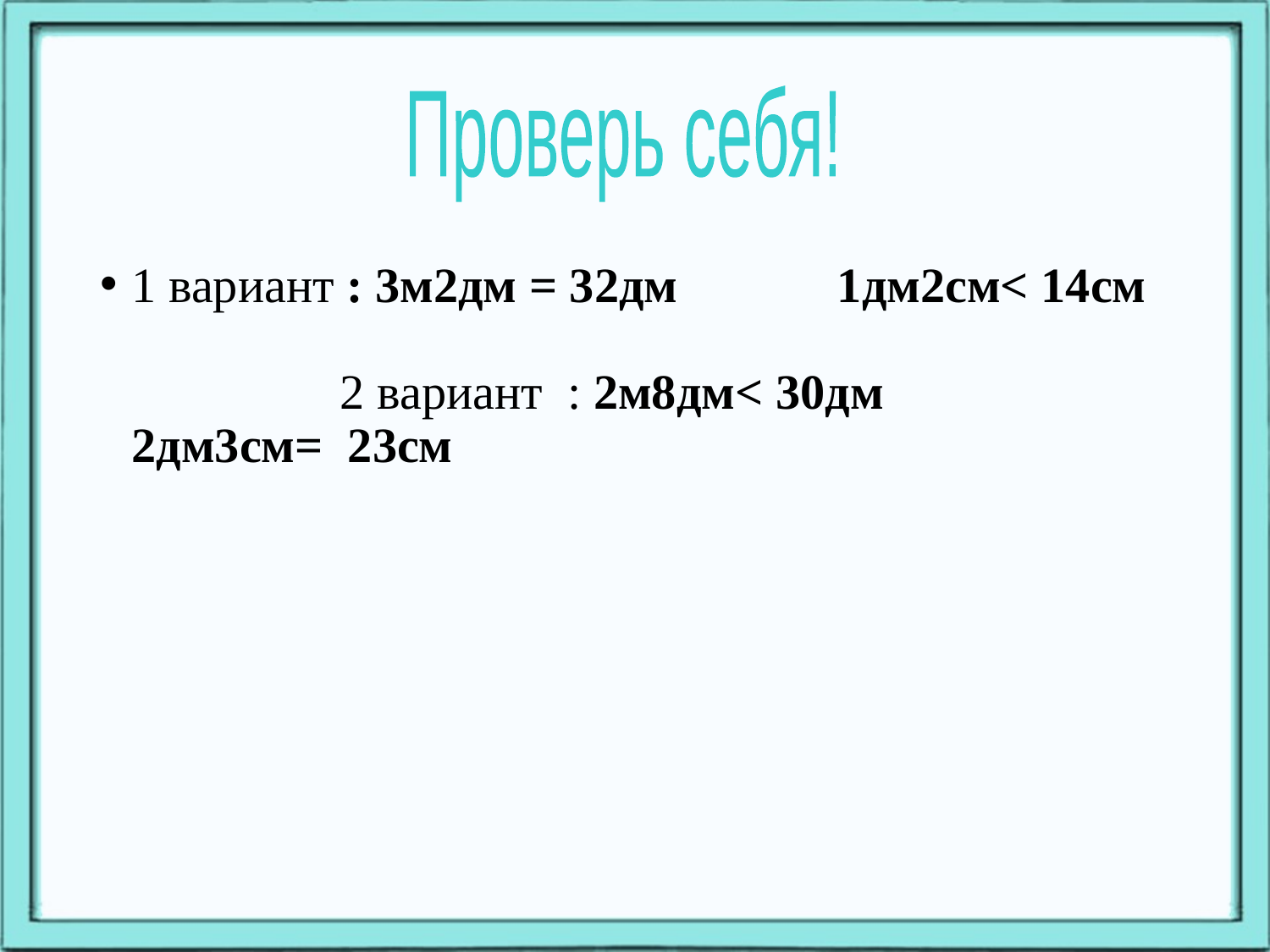

#
Проверь себя!
1 вариант : 3м2дм = 32дм             1дм2см< 14см                                                                                                        2 вариант  : 2м8дм< 30дм             2дм3см=  23см